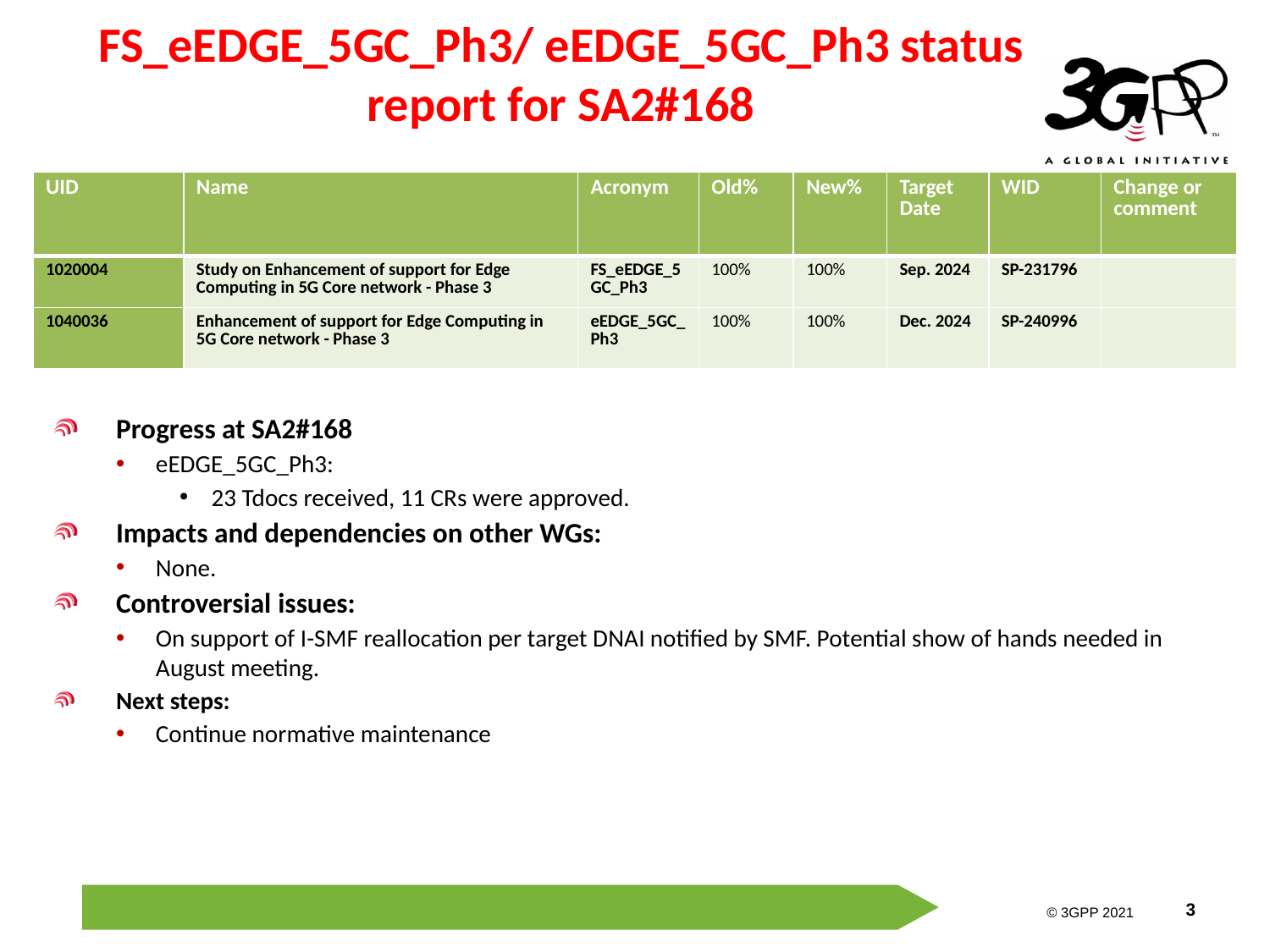

FS_eEDGE_5GC_Ph3/ eEDGE_5GC_Ph3 status report for SA2#168
| UID | Name | Acronym | Old% | New% | Target Date | WID | Change or comment |
| --- | --- | --- | --- | --- | --- | --- | --- |
| 1020004 | Study on Enhancement of support for Edge Computing in 5G Core network - Phase 3 | FS\_eEDGE\_5GC\_Ph3 | 100% | 100% | Sep. 2024 | SP-231796 |  |
| 1040036 | Enhancement of support for Edge Computing in 5G Core network - Phase 3 | eEDGE\_5GC\_Ph3 | 100% | 100% | Dec. 2024 | SP-240996 |  |
Progress at SA2#168
eEDGE_5GC_Ph3:
23 Tdocs received, 11 CRs were approved.
Impacts and dependencies on other WGs:
None.
Controversial issues:
On support of I-SMF reallocation per target DNAI notified by SMF. Potential show of hands needed in August meeting.
Next steps:
Continue normative maintenance